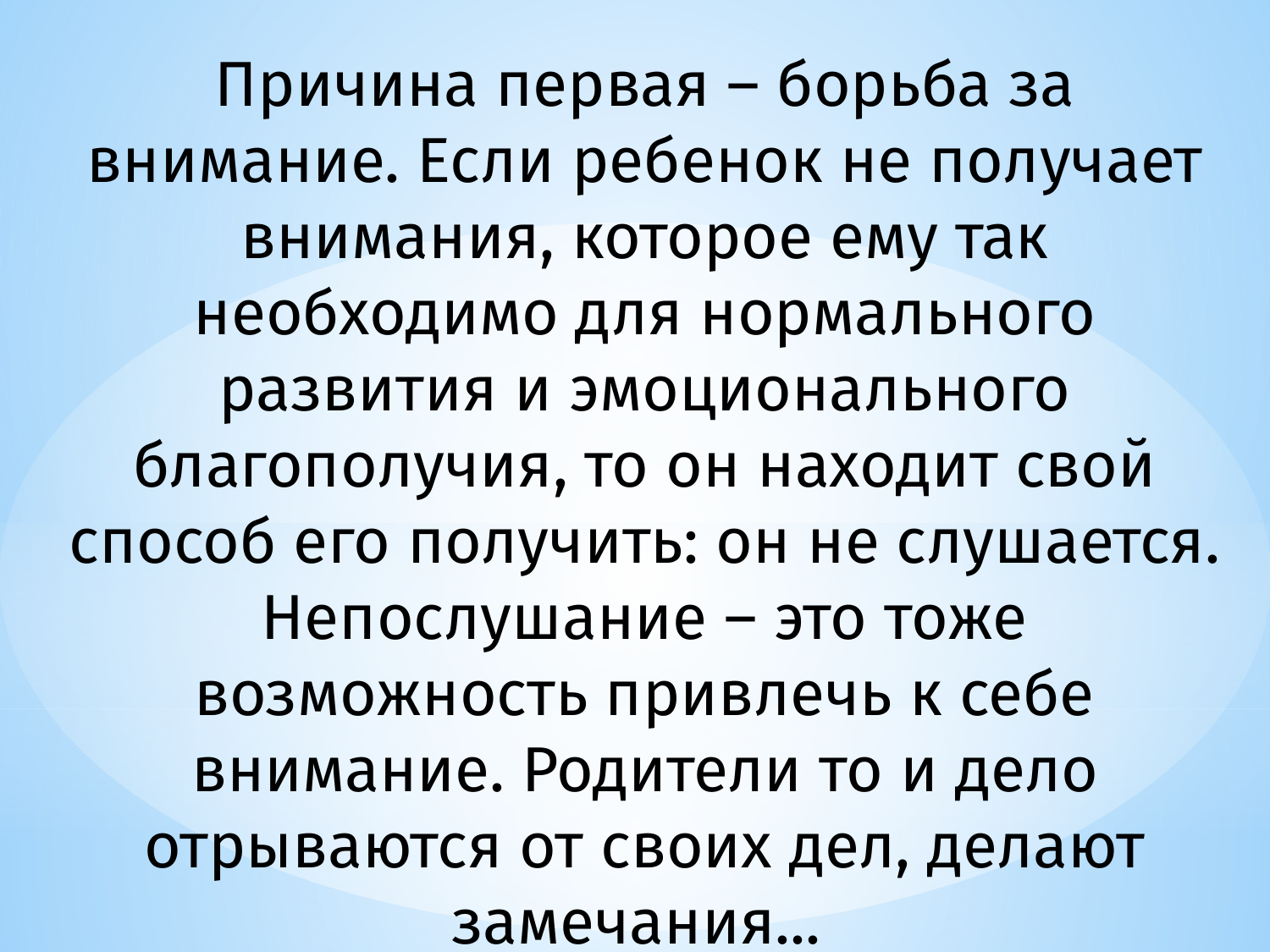

Причина первая – борьба за внимание. Если ребенок не получает внимания, которое ему так необходимо для нормального развития и эмоционального благополучия, то он находит свой способ его получить: он не слушается. Непослушание – это тоже возможность привлечь к себе внимание. Родители то и дело отрываются от своих дел, делают замечания...